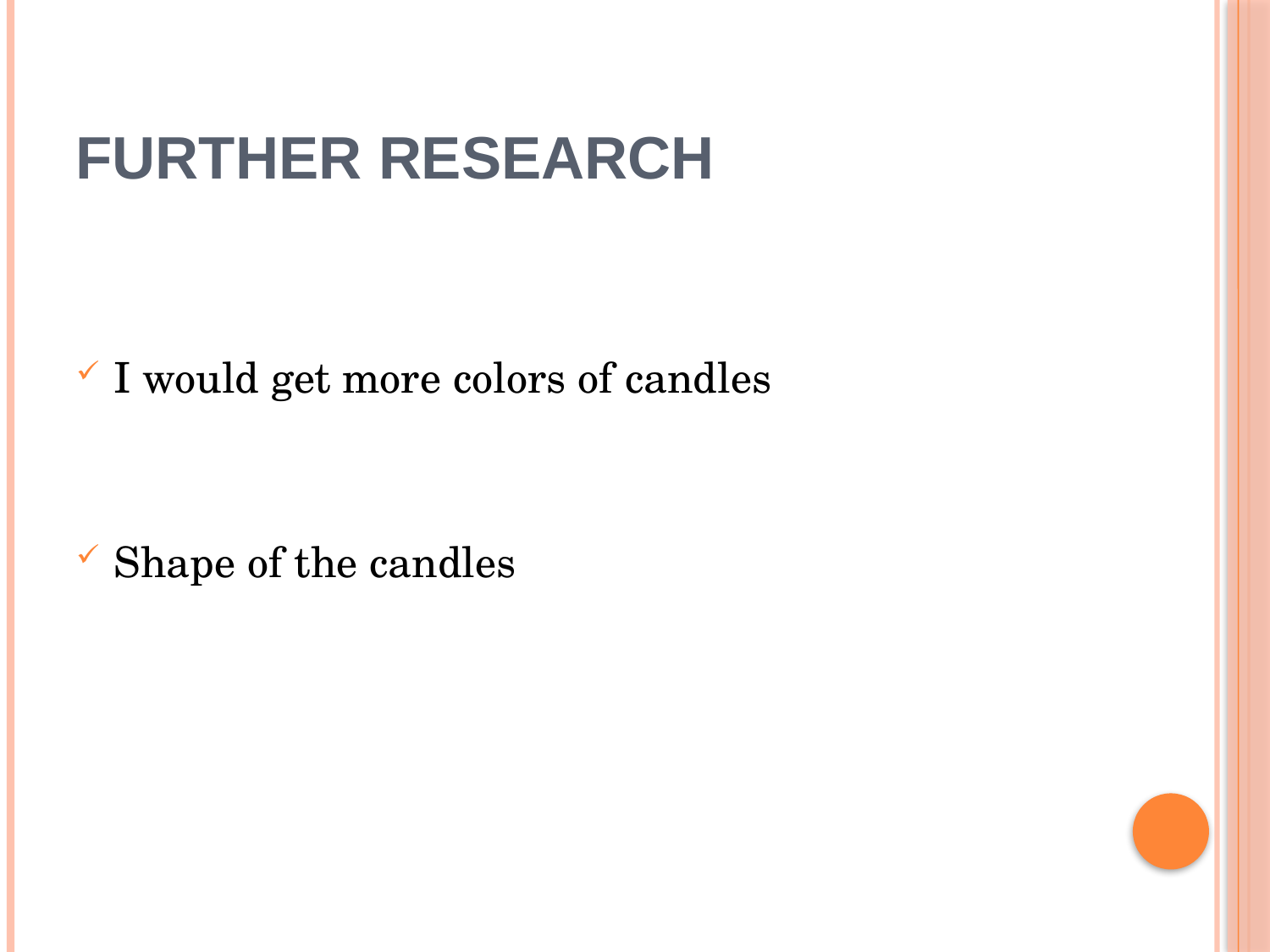

# Further REsearch

I would get more colors of candles

Shape of the candles